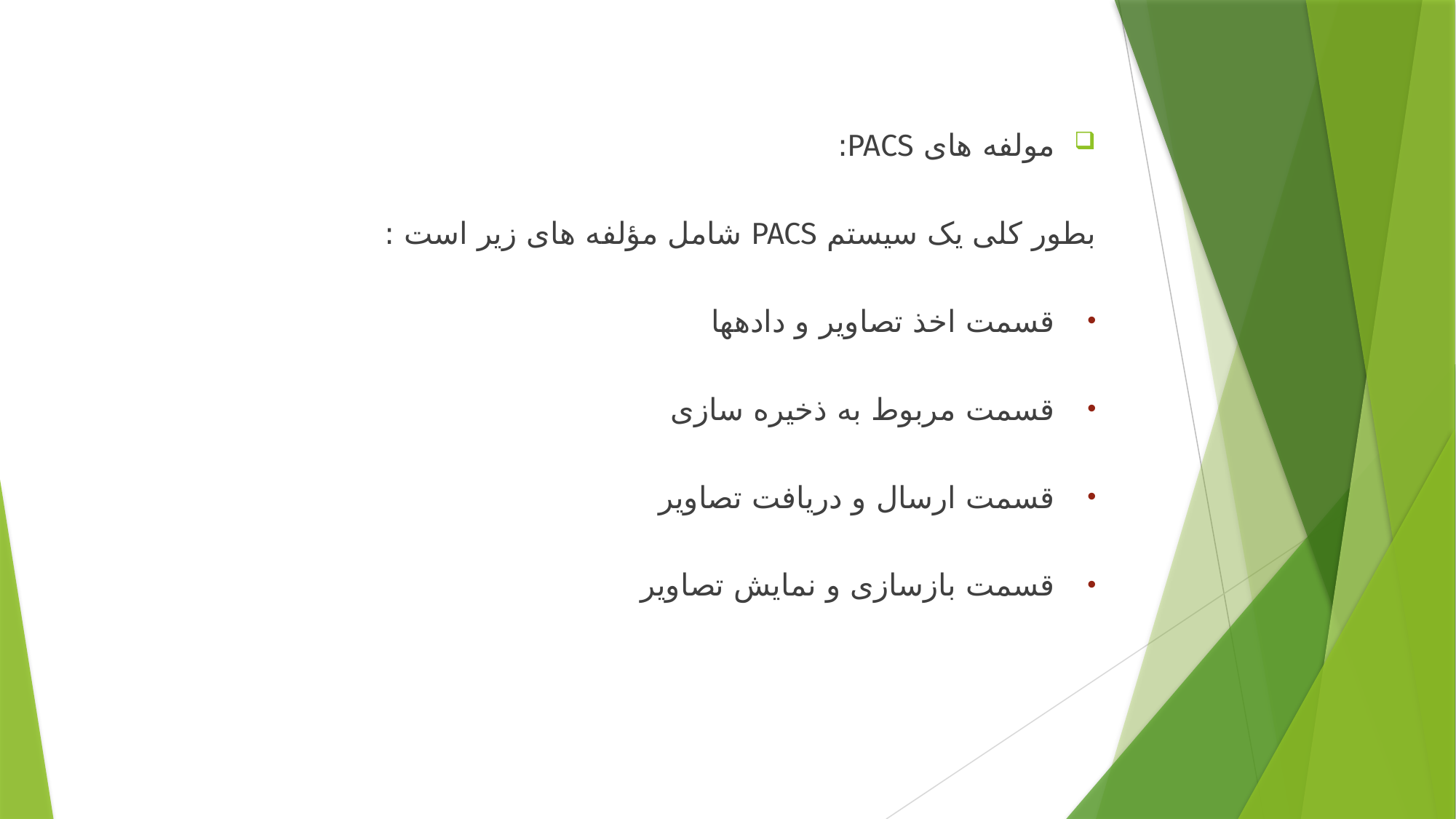

مولفه های PACS:
بطور کلی یک سیستم PACS شامل مؤلفه های زیر است :
قسمت اخذ تصاویر و داده­ها
قسمت مربوط به ذخیره سازی
قسمت ارسال و دریافت تصاویر
قسمت بازسازی و نمایش تصاویر